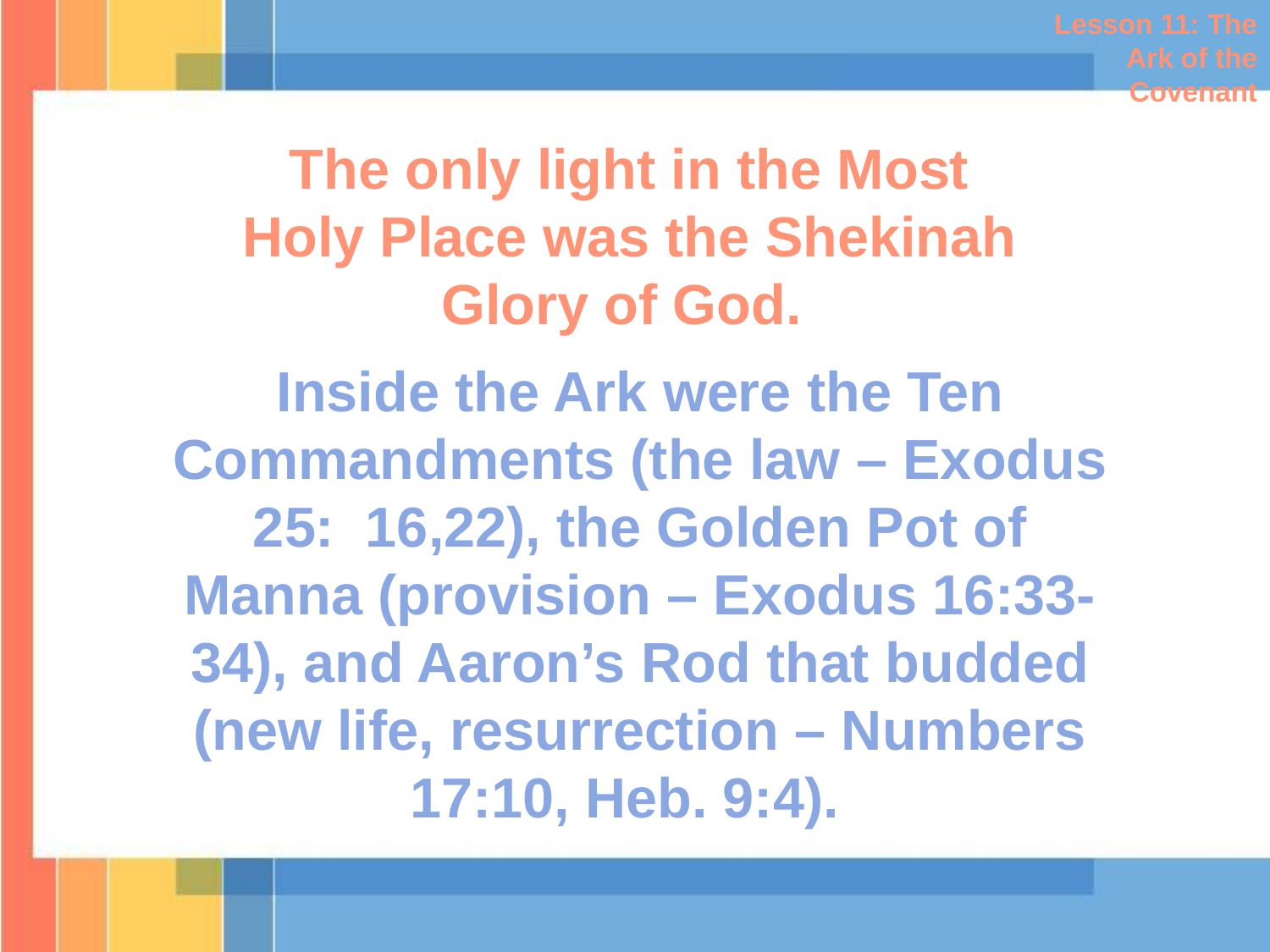

Lesson 11: The Ark of the Covenant
The only light in the Most Holy Place was the Shekinah Glory of God.
Inside the Ark were the Ten Commandments (the law – Exodus 25:  16,22), the Golden Pot of Manna (provision – Exodus 16:33-34), and Aaron’s Rod that budded (new life, resurrection – Numbers 17:10, Heb. 9:4).